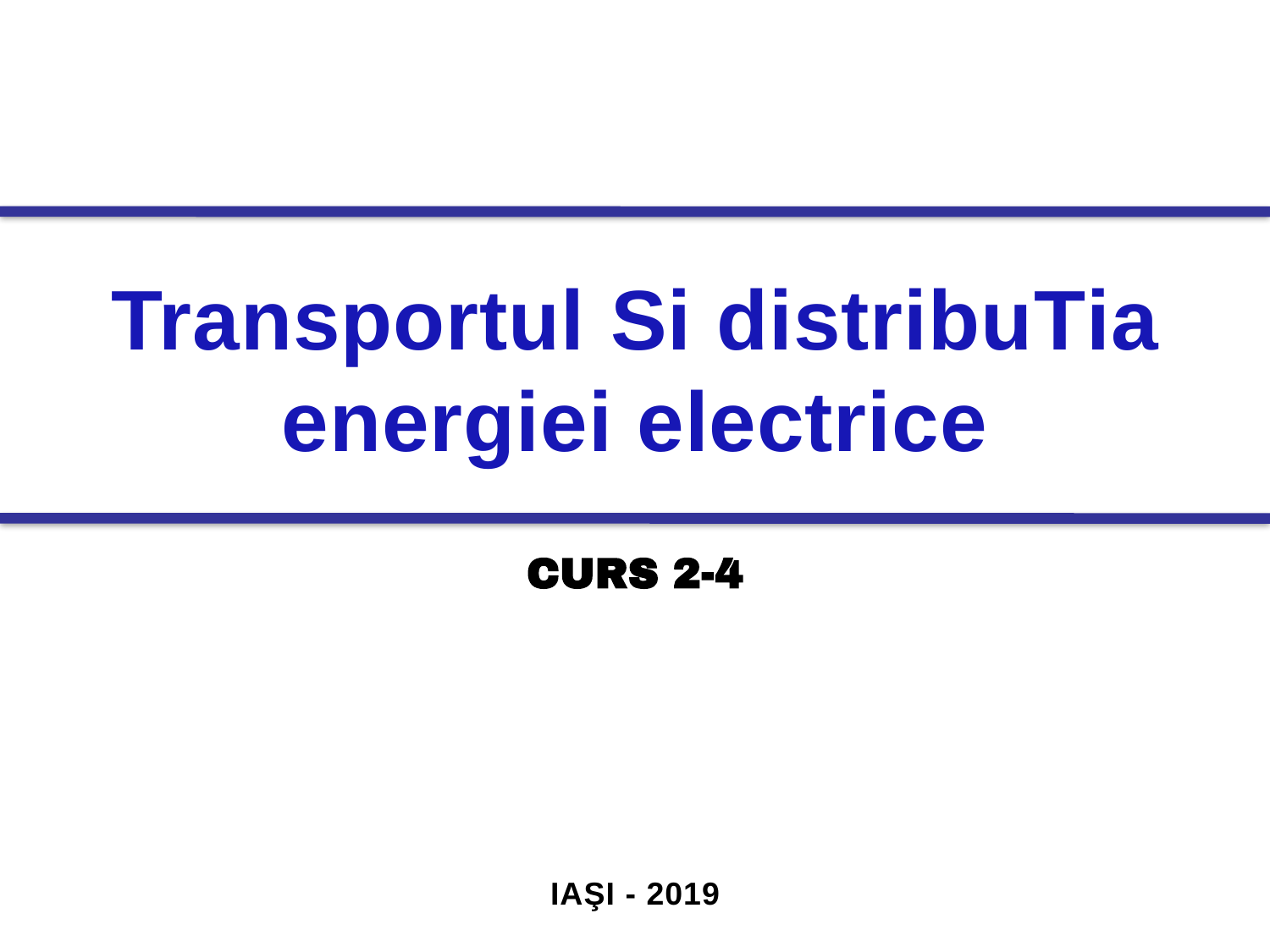

Transportul Si distribuTia energiei electrice

CURS 2-4
IAŞI - 2019